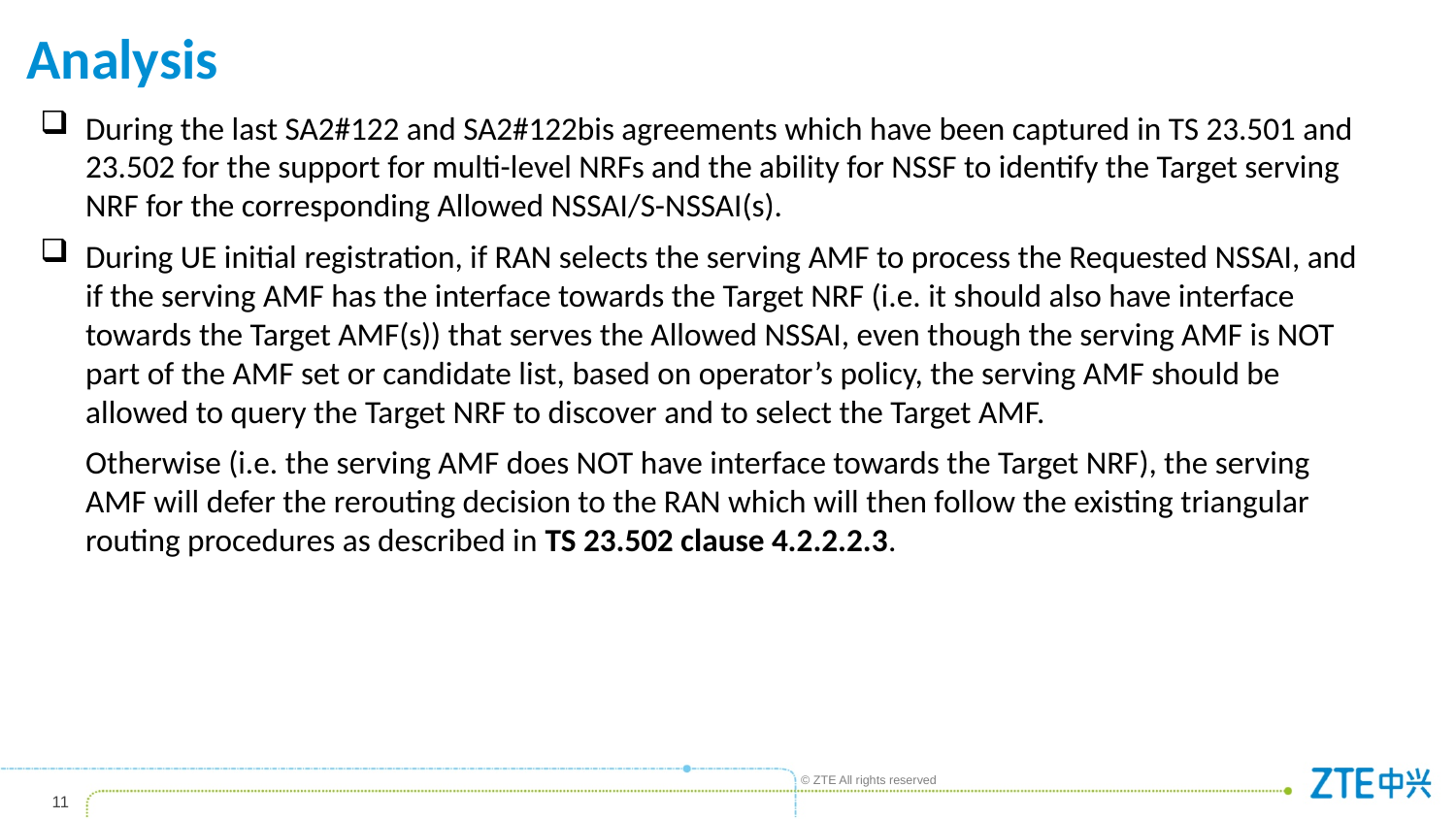

Analysis
During the last SA2#122 and SA2#122bis agreements which have been captured in TS 23.501 and 23.502 for the support for multi-level NRFs and the ability for NSSF to identify the Target serving NRF for the corresponding Allowed NSSAI/S-NSSAI(s).
During UE initial registration, if RAN selects the serving AMF to process the Requested NSSAI, and if the serving AMF has the interface towards the Target NRF (i.e. it should also have interface towards the Target AMF(s)) that serves the Allowed NSSAI, even though the serving AMF is NOT part of the AMF set or candidate list, based on operator’s policy, the serving AMF should be allowed to query the Target NRF to discover and to select the Target AMF.
	Otherwise (i.e. the serving AMF does NOT have interface towards the Target NRF), the serving AMF will defer the rerouting decision to the RAN which will then follow the existing triangular routing procedures as described in TS 23.502 clause 4.2.2.2.3.